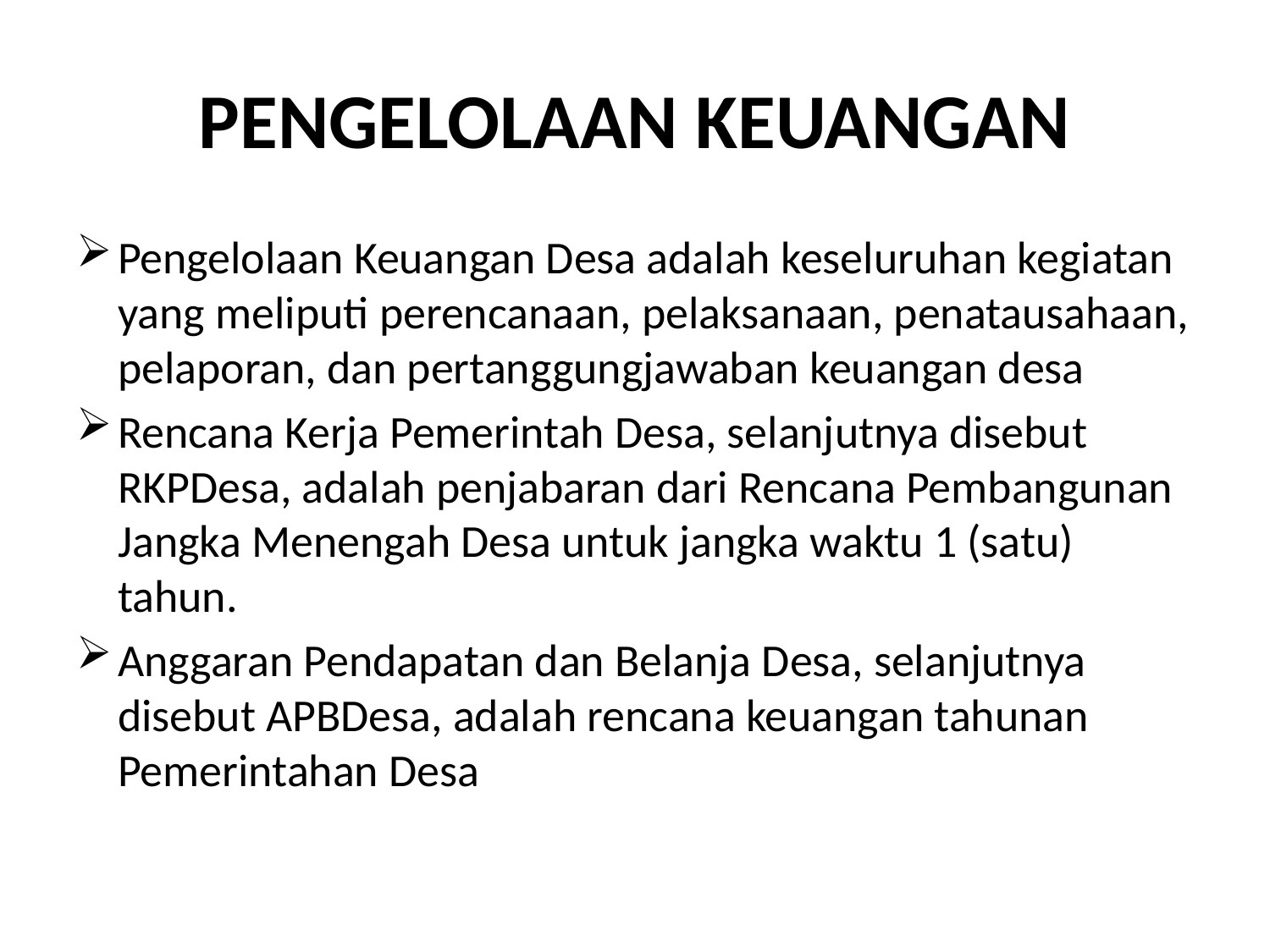

# PENGELOLAAN KEUANGAN
Pengelolaan Keuangan Desa adalah keseluruhan kegiatan yang meliputi perencanaan, pelaksanaan, penatausahaan, pelaporan, dan pertanggungjawaban keuangan desa
Rencana Kerja Pemerintah Desa, selanjutnya disebut RKPDesa, adalah penjabaran dari Rencana Pembangunan Jangka Menengah Desa untuk jangka waktu 1 (satu) tahun.
Anggaran Pendapatan dan Belanja Desa, selanjutnya disebut APBDesa, adalah rencana keuangan tahunan Pemerintahan Desa